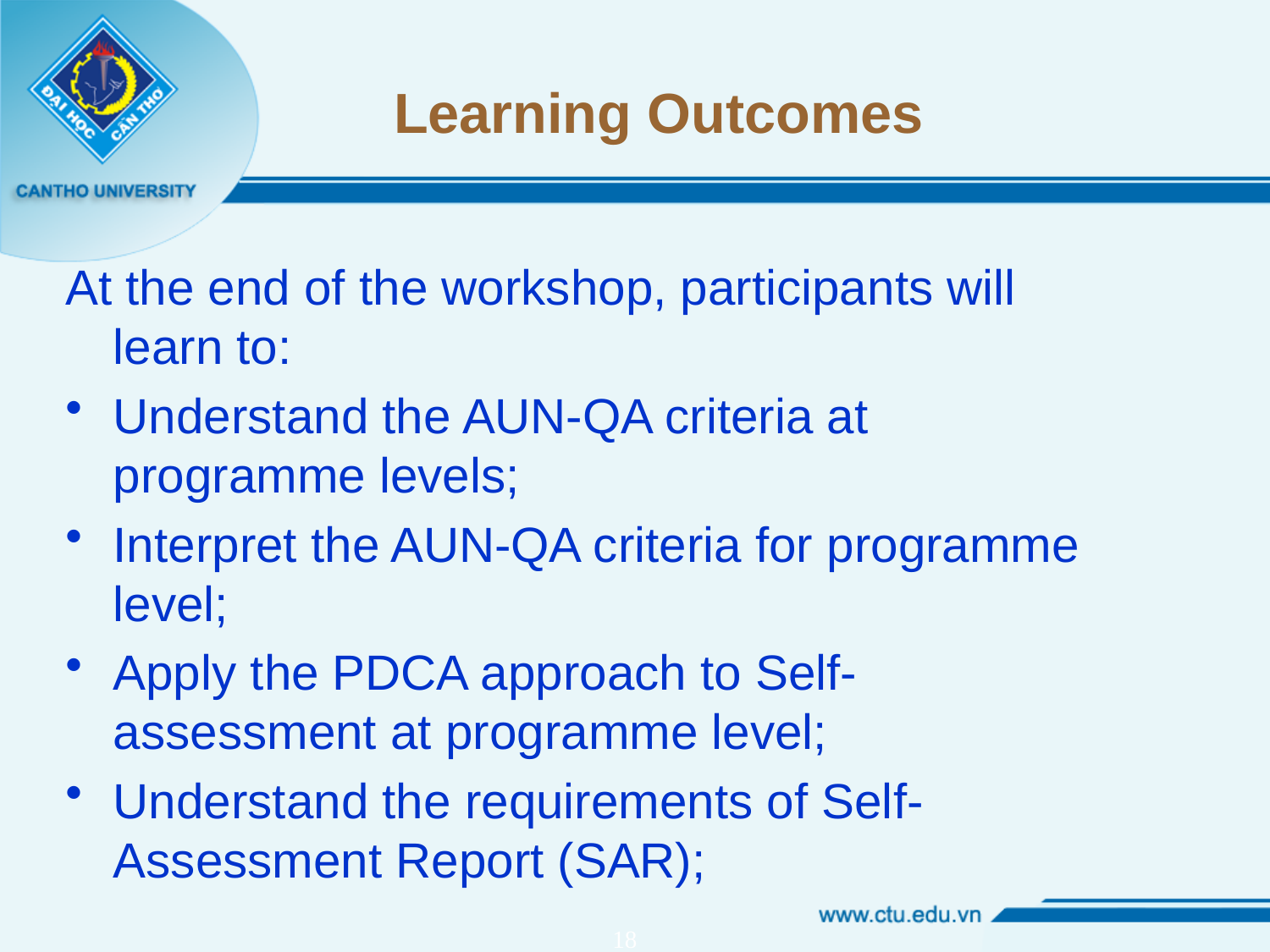

# Learning Outcomes

At the end of the workshop, participants will learn to:
Understand the AUN-QA criteria at programme levels;
Interpret the AUN-QA criteria for programme level;
Apply the PDCA approach to Self-assessment at programme level;
Understand the requirements of Self-Assessment Report (SAR);

18